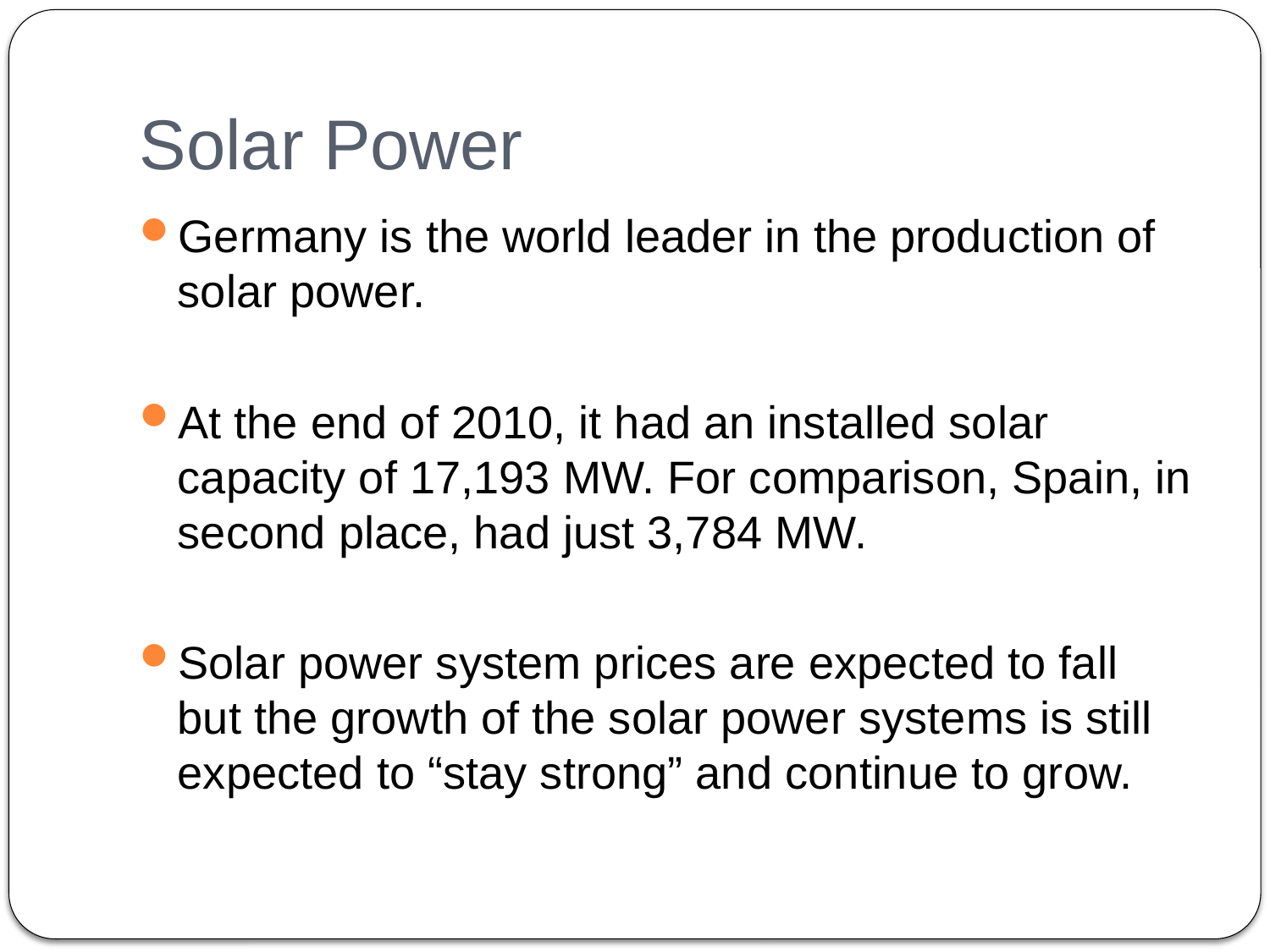

# Solar Power
Germany is the world leader in the production of solar power.

At the end of 2010, it had an installed solar capacity of 17,193 MW. For comparison, Spain, in second place, had just 3,784 MW.

Solar power system prices are expected to fall but the growth of the solar power systems is still expected to “stay strong” and continue to grow.